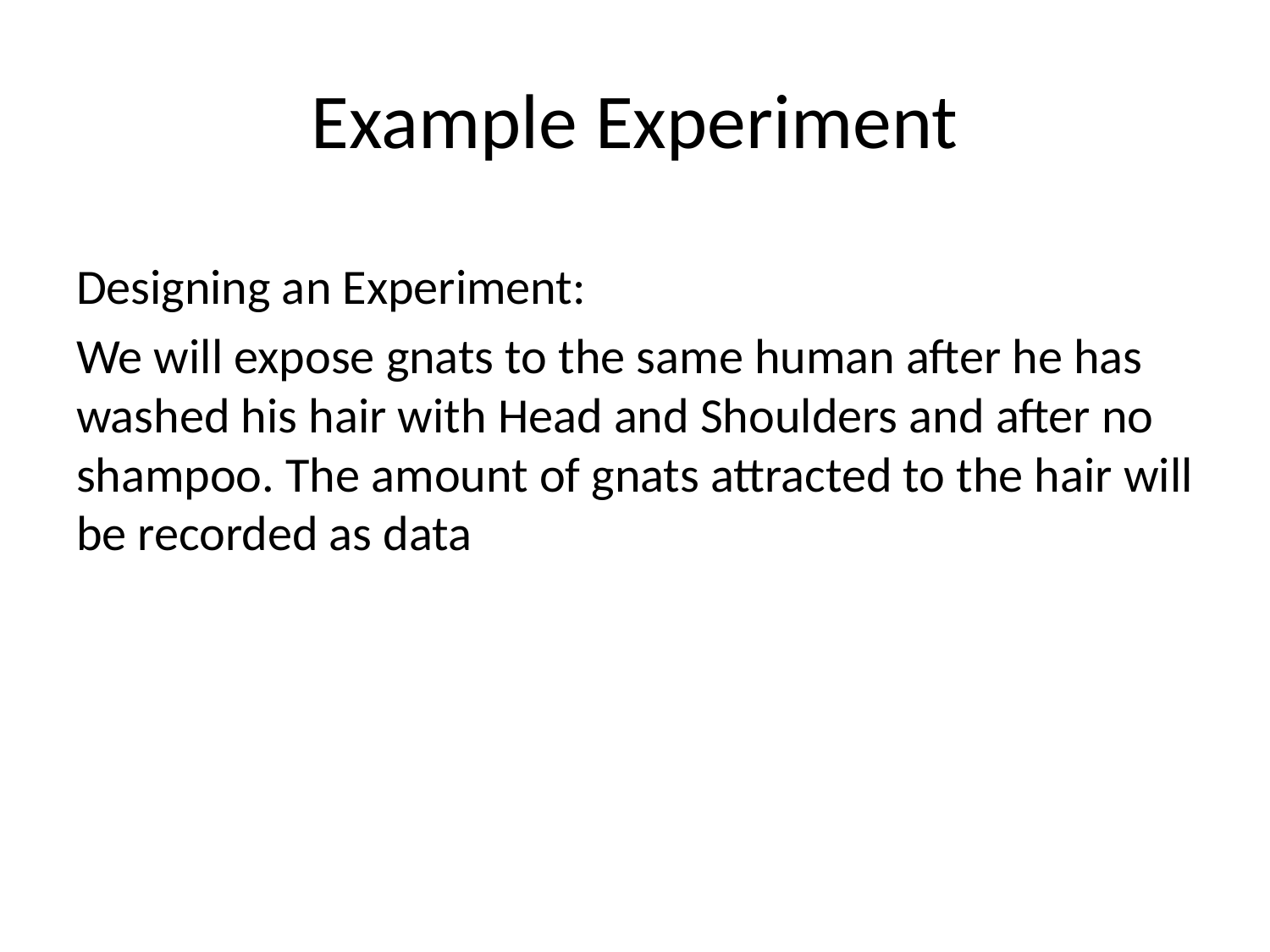

# Example Experiment

Designing an Experiment:
We will expose gnats to the same human after he has washed his hair with Head and Shoulders and after no shampoo. The amount of gnats attracted to the hair will be recorded as data